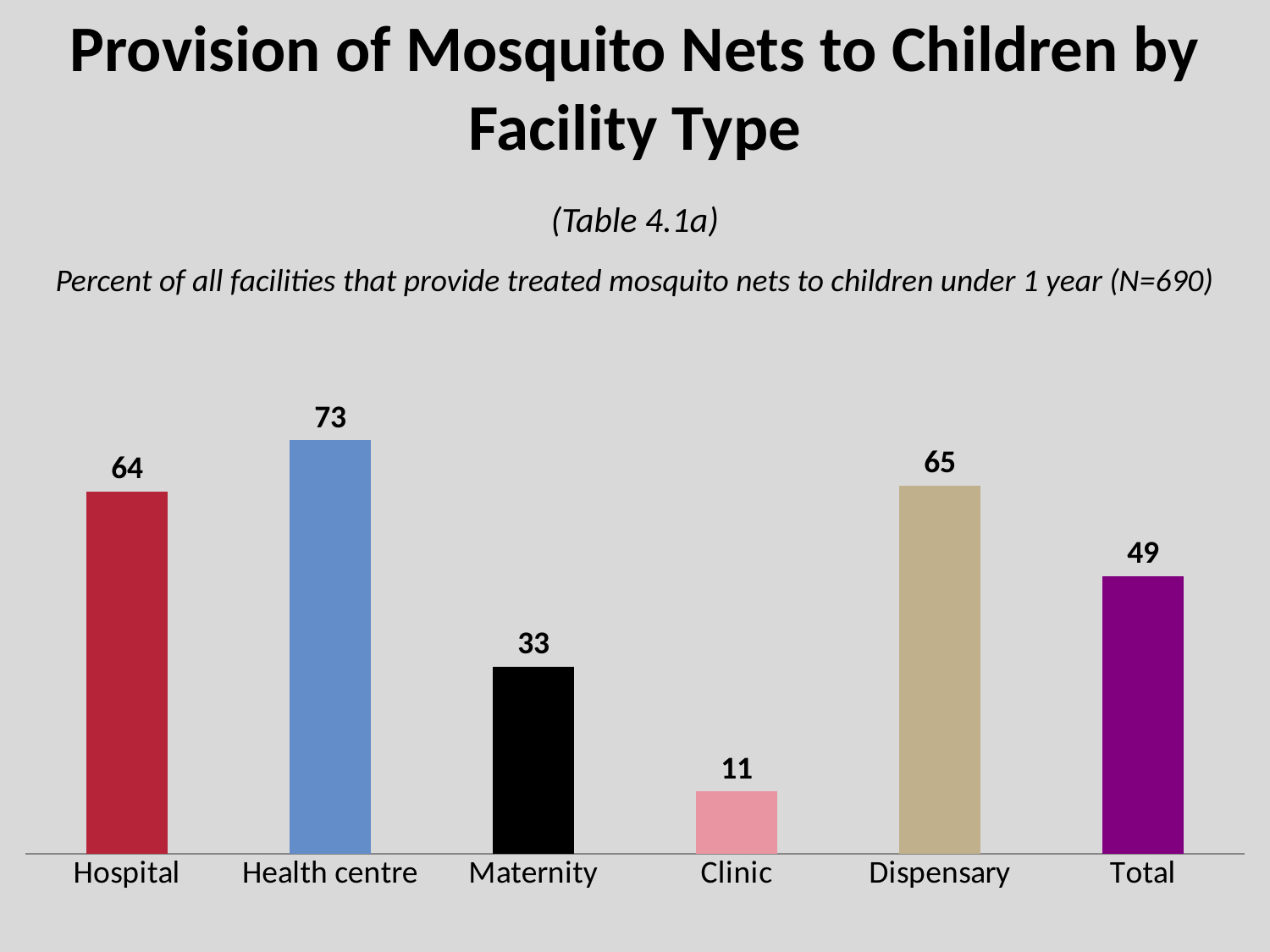

# Provision of Mosquito Nets to Children by Facility Type
(Table 4.1a)
Percent of all facilities that provide treated mosquito nets to children under 1 year (N=690)

### Chart

| Category |  |
|---|---|
| Hospital | 64.0 |
| Health centre | 73.0 |
| Maternity | 33.0 |
| Clinic | 11.0 |
| Dispensary | 65.0 |
| Total | 49.0 |